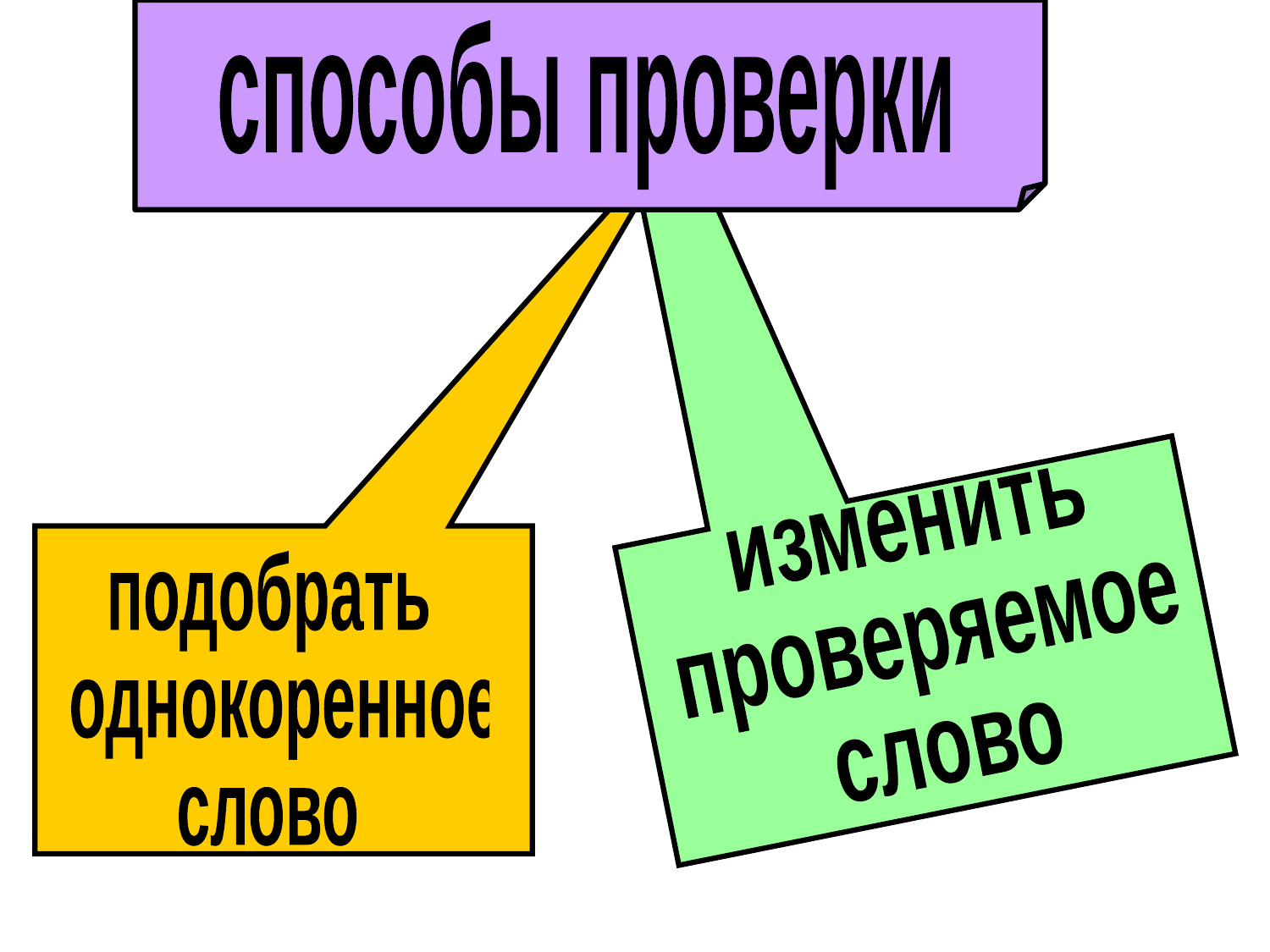

способы проверки

изменить
проверяемое
слово

подобрать
 однокоренное
слово